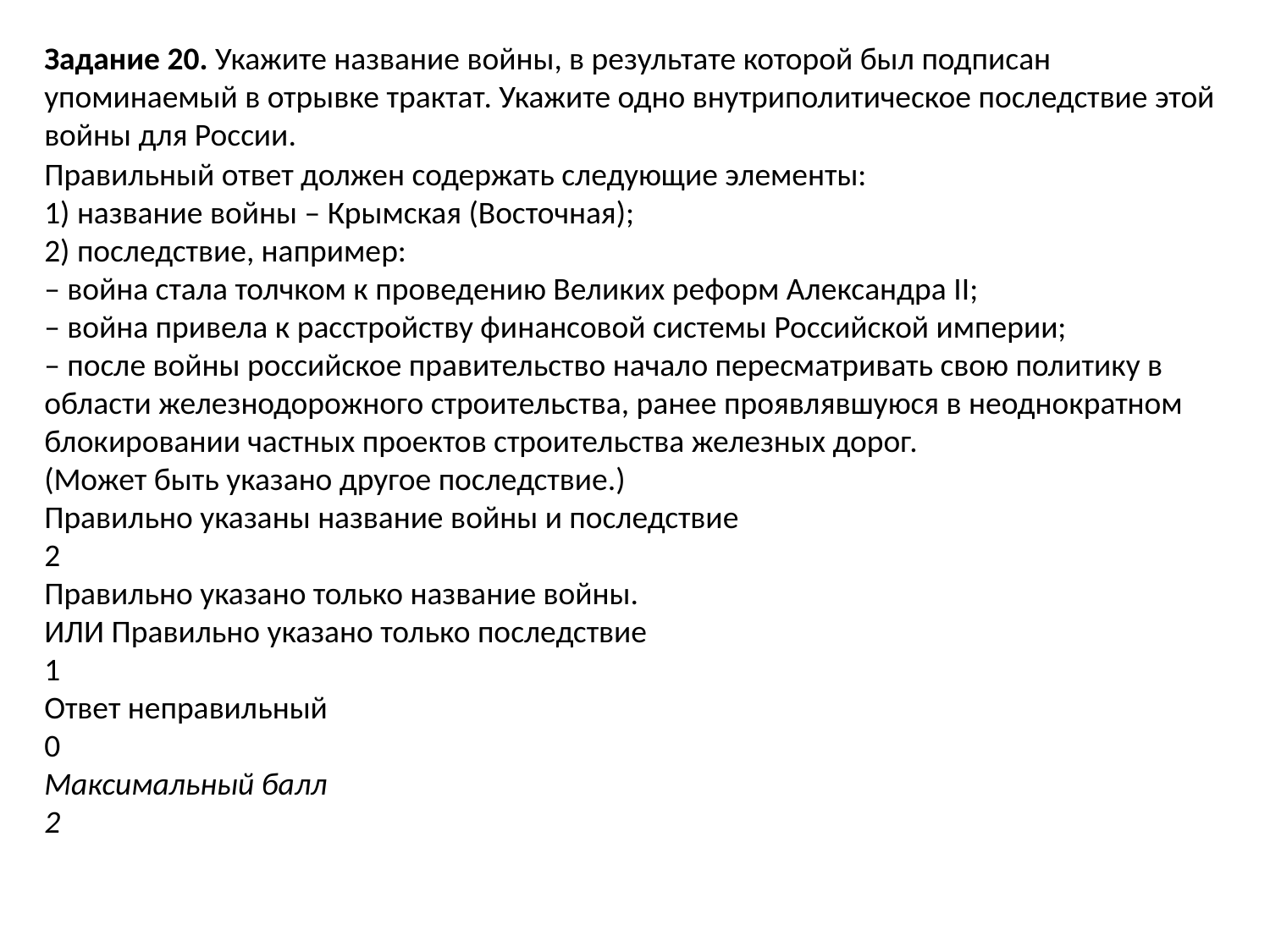

Задание 20. Укажите название войны, в результате которой был подписан упоминаемый в отрывке трактат. Укажите одно внутриполитическое последствие этой войны для России.
Правильный ответ должен содержать следующие элементы:
1) название войны – Крымская (Восточная);
2) последствие, например:
– война стала толчком к проведению Великих реформ Александра II;
– война привела к расстройству финансовой системы Российской империи;
– после войны российское правительство начало пересматривать свою политику в области железнодорожного строительства, ранее проявлявшуюся в неоднократном блокировании частных проектов строительства железных дорог.
(Может быть указано другое последствие.)
Правильно указаны название войны и последствие
2
Правильно указано только название войны.
ИЛИ Правильно указано только последствие
1
Ответ неправильный
0
Максимальный балл
2